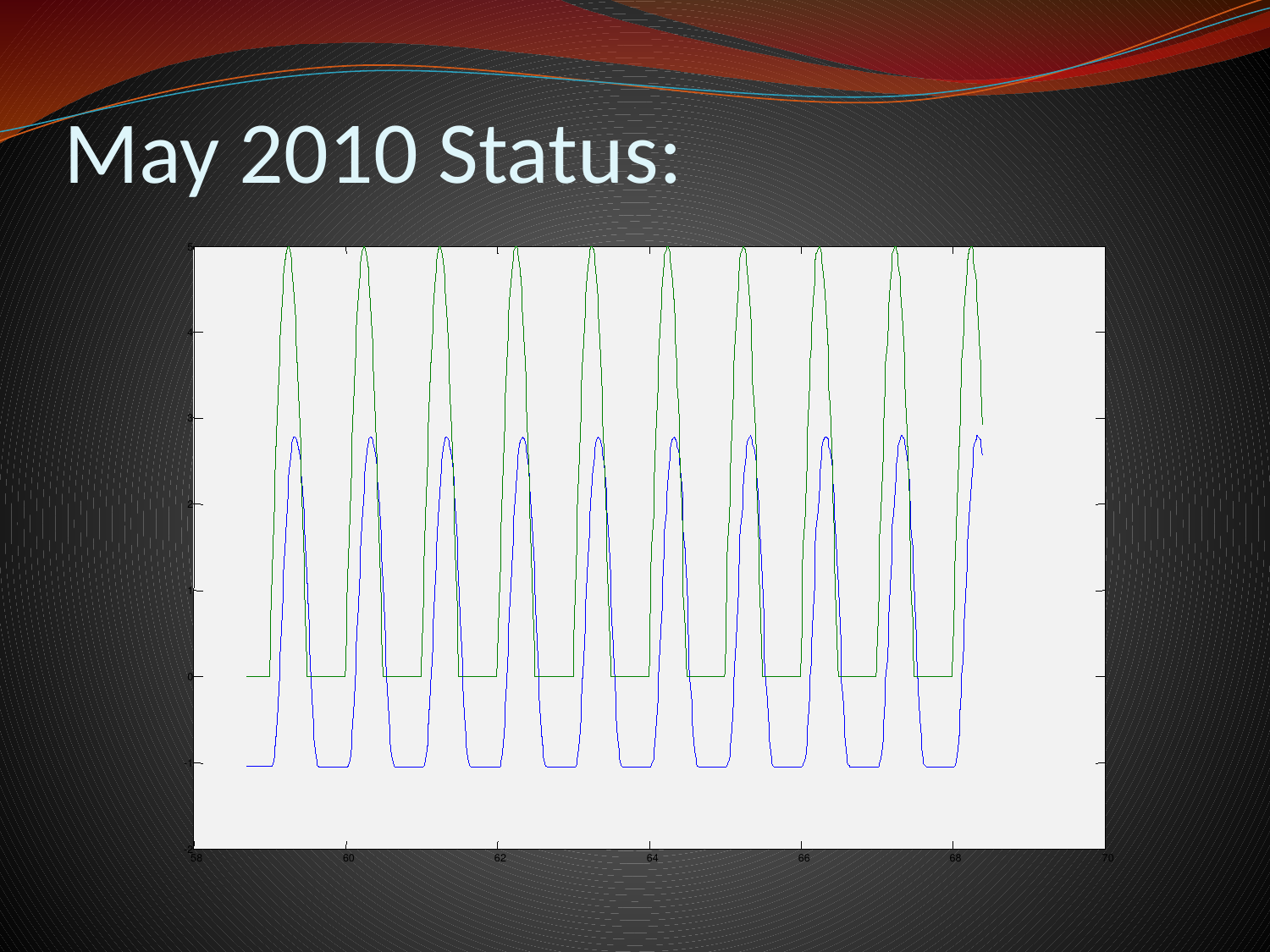

# May 2010 Status:

5

4

3

2

1

0

-1

-2

58
60
62
64
66
68
70